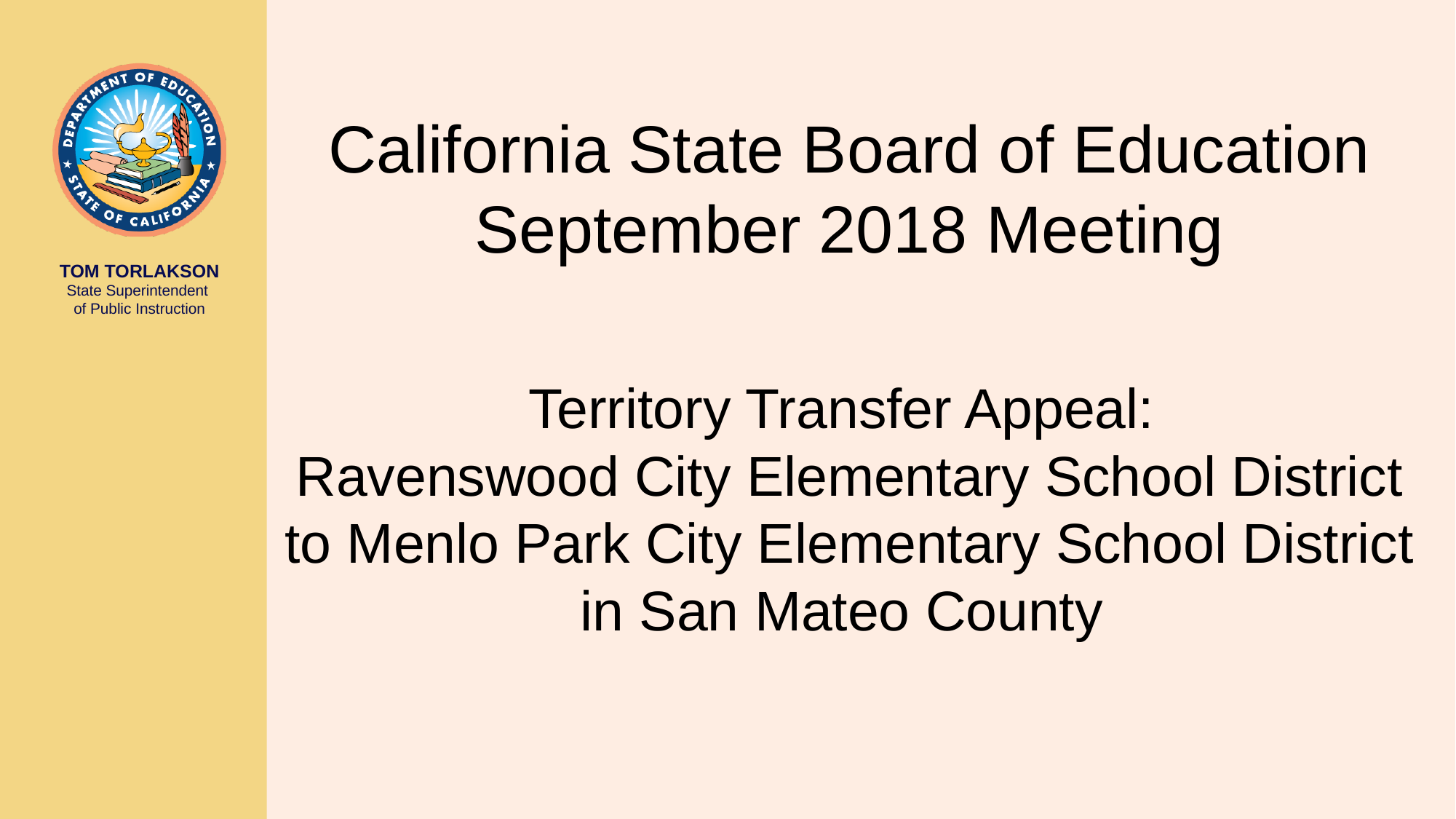

# California State Board of Education September 2018 Meeting
Territory Transfer Appeal:
Ravenswood City Elementary School District to Menlo Park City Elementary School District in San Mateo County